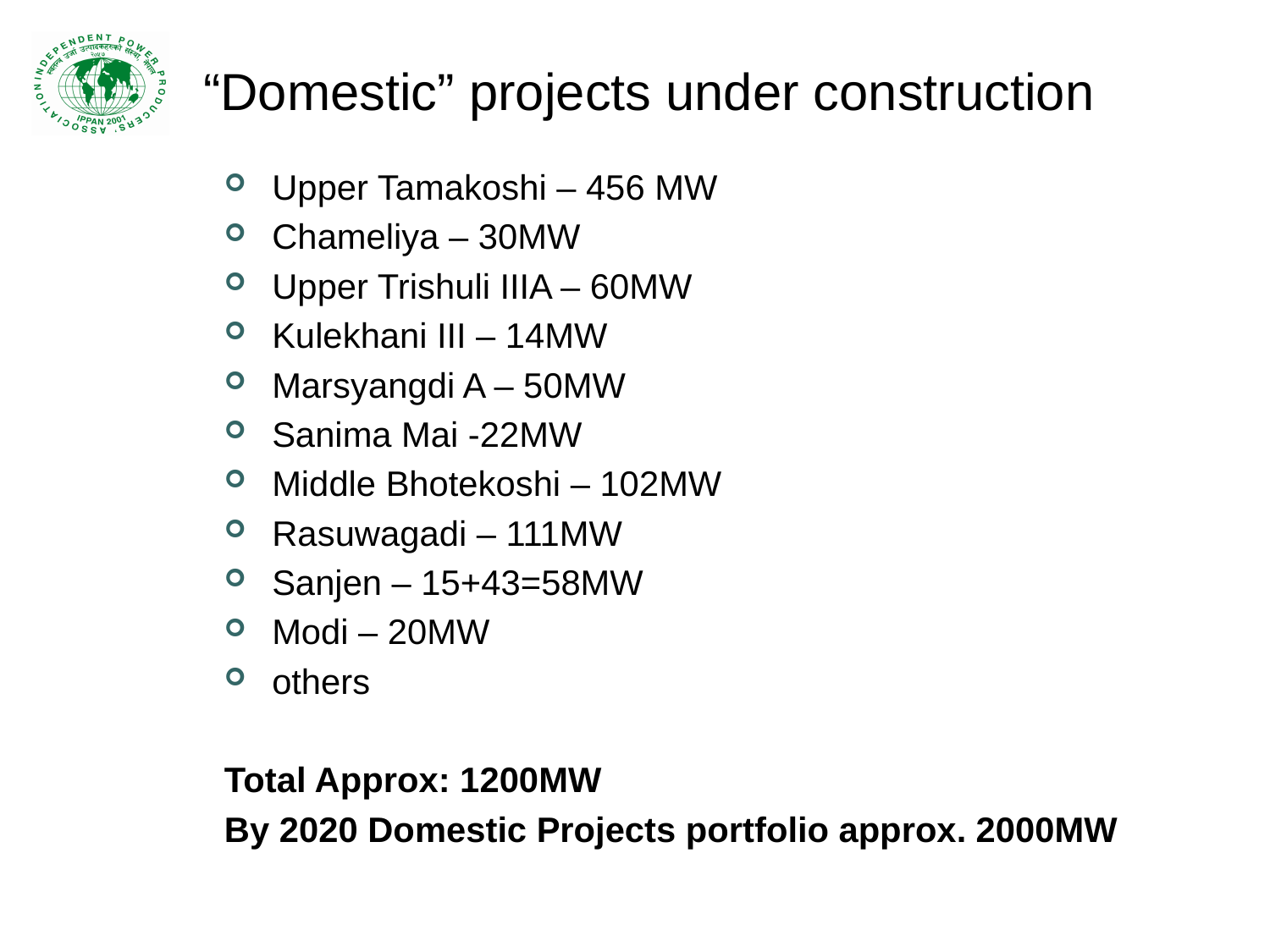

# “Domestic” projects under construction
Upper Tamakoshi – 456 MW
Chameliya – 30MW
Upper Trishuli IIIA – 60MW
Kulekhani III – 14MW
Marsyangdi A – 50MW
Sanima Mai -22MW
Middle Bhotekoshi – 102MW
Rasuwagadi – 111MW
Sanjen – 15+43=58MW
Modi – 20MW
others

Total Approx: 1200MW
By 2020 Domestic Projects portfolio approx. 2000MW